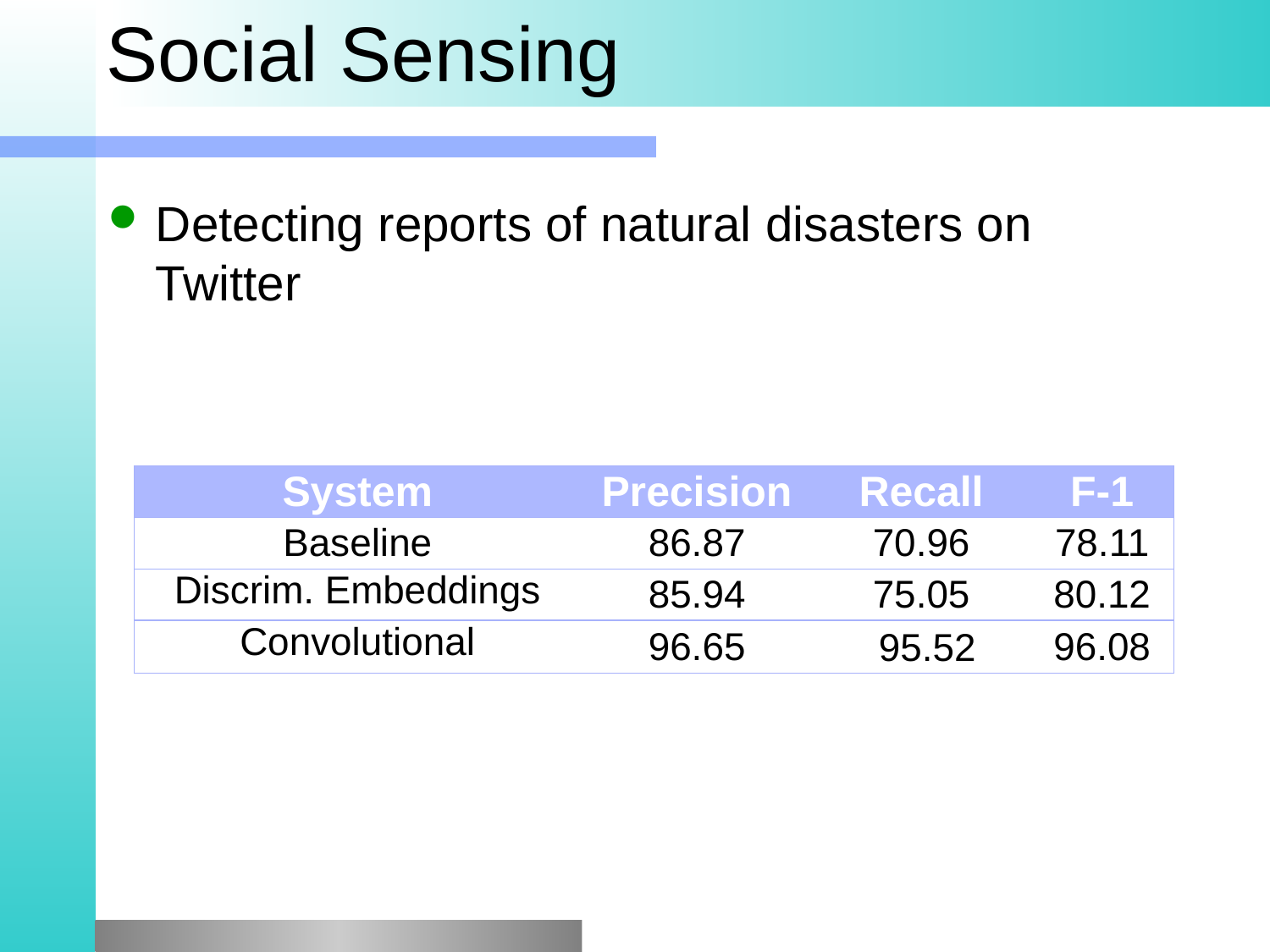

# Social Sensing
Detecting reports of natural disasters on Twitter
| System | Precision | Recall | F-1 |
| --- | --- | --- | --- |
| Baseline | 86.87 | 70.96 | 78.11 |
| Discrim. Embeddings | 85.94 | 75.05 | 80.12 |
| Convolutional | 96.65 | 95.52 | 96.08 |